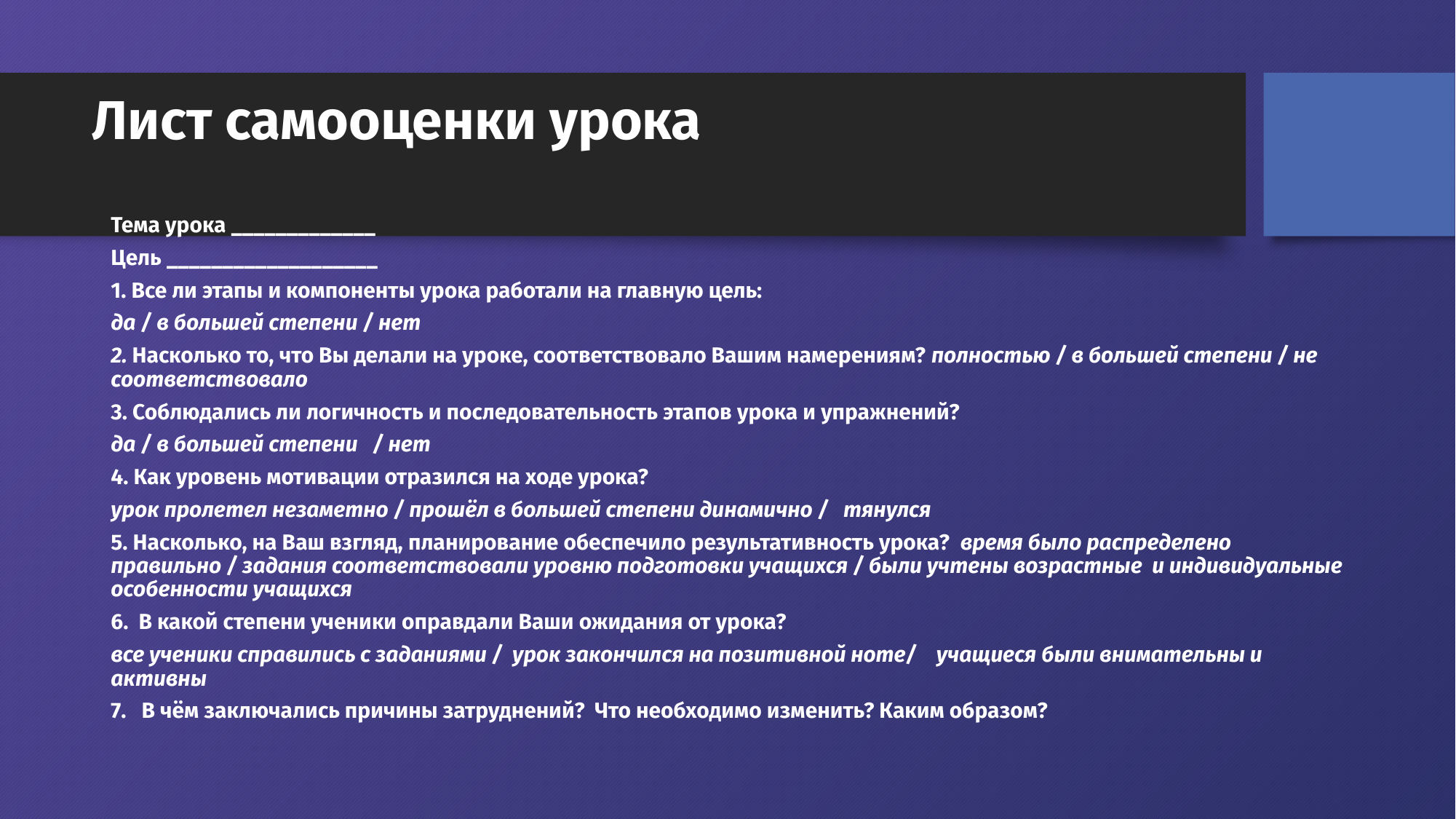

# Лист самооценки урока

Тема урока _____________
Цель ___________________
1. Все ли этапы и компоненты урока работали на главную цель:
да / в большей степени / нет
2. Насколько то, что Вы делали на уроке, соответствовало Вашим намерениям? полностью / в большей степени / не соответствовало
3. Соблюдались ли логичность и последовательность этапов урока и упражнений?
да / в большей степени   / нет
4. Как уровень мотивации отразился на ходе урока?
урок пролетел незаметно / прошёл в большей степени динамично /   тянулся
5. Насколько, на Ваш взгляд, планирование обеспечило результативность урока?  время было распределено правильно / задания соответствовали уровню подготовки учащихся / были учтены возрастные  и индивидуальные особенности учащихся
6.  В какой степени ученики оправдали Ваши ожидания от урока?
все ученики справились с заданиями /  урок закончился на позитивной ноте/    учащиеся были внимательны и активны
7.   В чём заключались причины затруднений?  Что необходимо изменить? Каким образом?